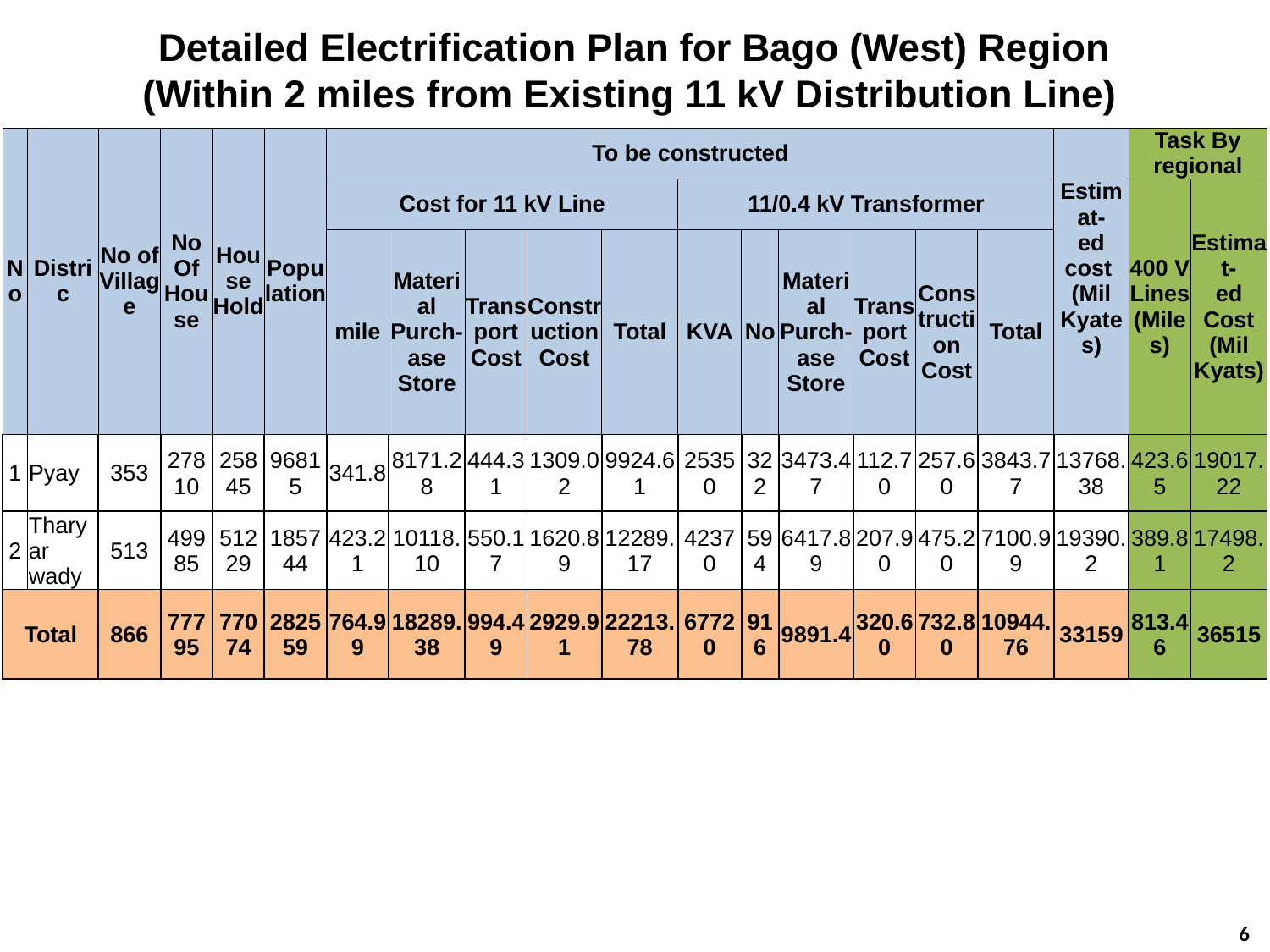

Detailed Electrification Plan for Bago (West) Region
(Within 2 miles from Existing 11 kV Distribution Line)
| No | Distric | No of Village | No Of House | House Hold | Popu lation | To be constructed |  |  |  |  |  |  |  |  |  |  | Estimat- ed cost (Mil Kyates) | Task By regional |  |
| --- | --- | --- | --- | --- | --- | --- | --- | --- | --- | --- | --- | --- | --- | --- | --- | --- | --- | --- | --- |
|  |  |  |  |  |  | Cost for 11 kV Line |  |  |  |  | 11/0.4 kV Transformer |  |  |  |  |  |  | 400 V Lines (Miles) | Estimat- ed Cost (Mil Kyats) |
|  |  |  |  |  |  | mile | Material Purch- ase Store | Transport Cost | Construction Cost | Total | KVA | No | Material Purch- ase Store | Transport Cost | Construction Cost | Total |  |  |  |
| 1 | Pyay | 353 | 27810 | 25845 | 96815 | 341.8 | 8171.28 | 444.31 | 1309.02 | 9924.61 | 25350 | 322 | 3473.47 | 112.70 | 257.60 | 3843.77 | 13768.38 | 423.65 | 19017.22 |
| 2 | Tharyar wady | 513 | 49985 | 51229 | 185744 | 423.21 | 10118.10 | 550.17 | 1620.89 | 12289.17 | 42370 | 594 | 6417.89 | 207.90 | 475.20 | 7100.99 | 19390.2 | 389.81 | 17498.2 |
| Total |  | 866 | 77795 | 77074 | 282559 | 764.99 | 18289.38 | 994.49 | 2929.91 | 22213.78 | 67720 | 916 | 9891.4 | 320.60 | 732.80 | 10944.76 | 33159 | 813.46 | 36515 |
6